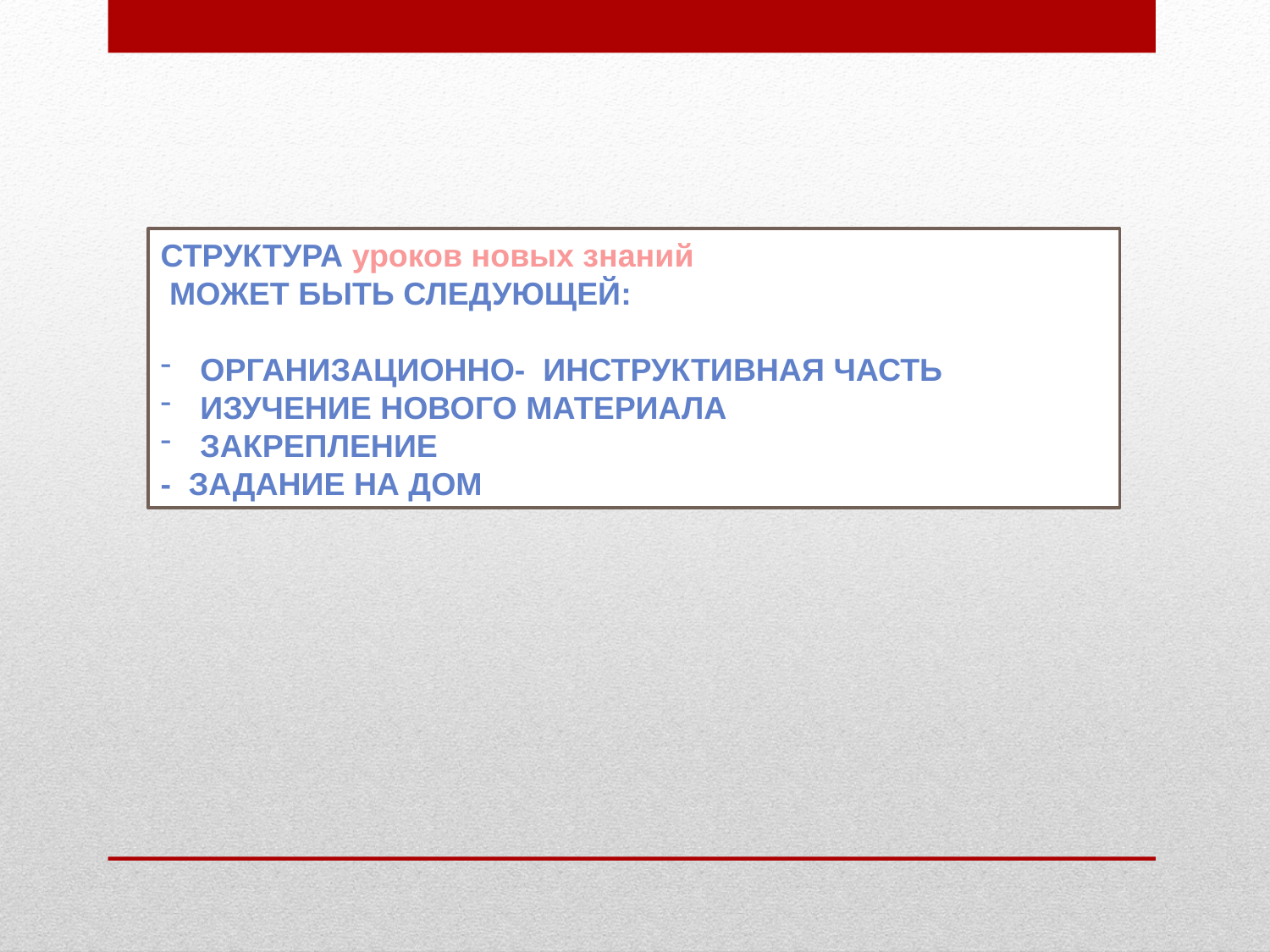

Структура уроков новых знаний
 может быть следующей:

организационно-  инструктивная часть
изучение нового материала
закрепление
-  задание на дом